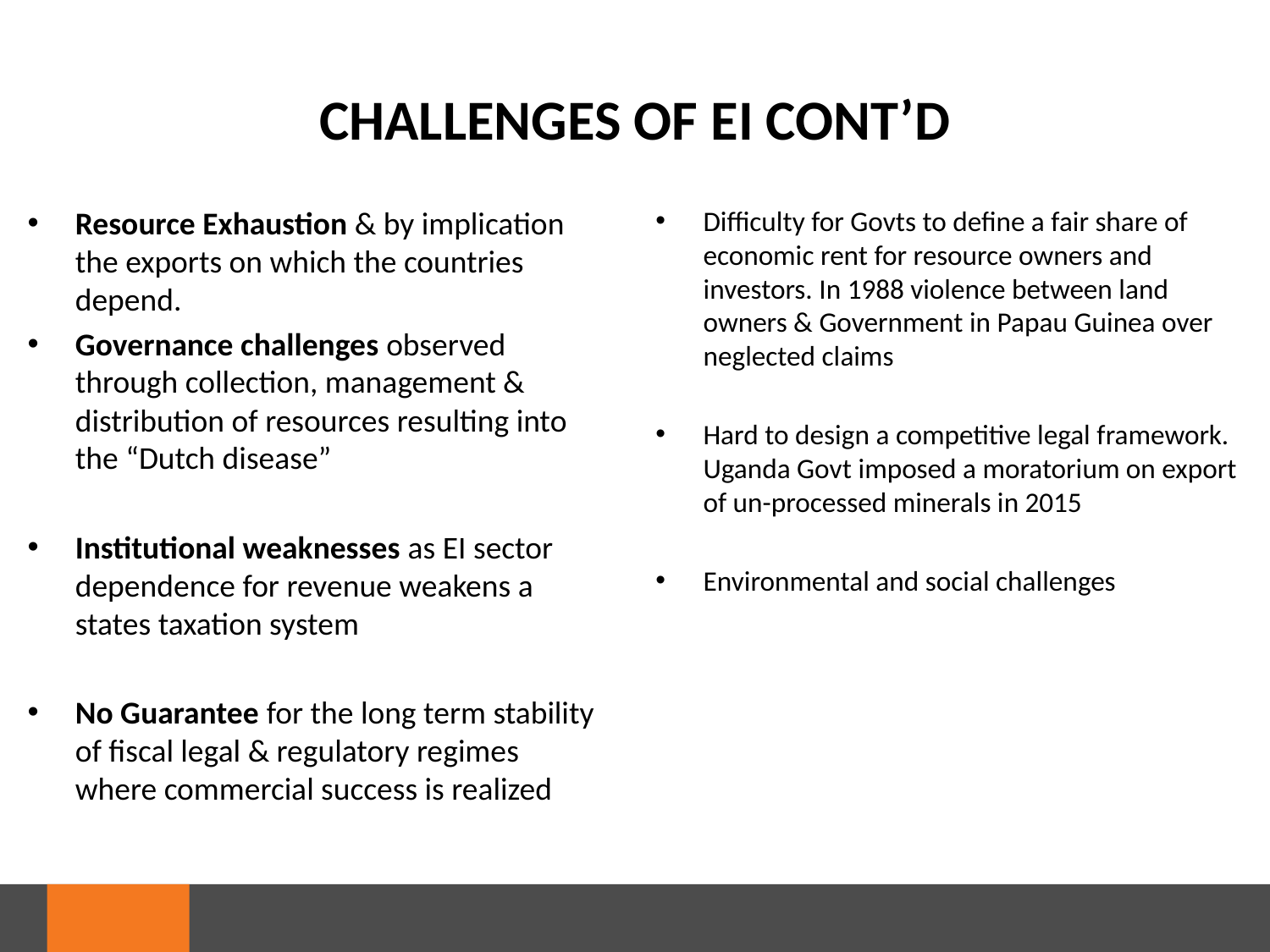

# CHALLENGES OF EI CONT’D
Resource Exhaustion & by implication the exports on which the countries depend.
Governance challenges observed through collection, management & distribution of resources resulting into the “Dutch disease”

Institutional weaknesses as EI sector dependence for revenue weakens a states taxation system

No Guarantee for the long term stability of fiscal legal & regulatory regimes where commercial success is realized

Difficulty for Govts to define a fair share of economic rent for resource owners and investors. In 1988 violence between land owners & Government in Papau Guinea over neglected claims

Hard to design a competitive legal framework. Uganda Govt imposed a moratorium on export of un-processed minerals in 2015

Environmental and social challenges